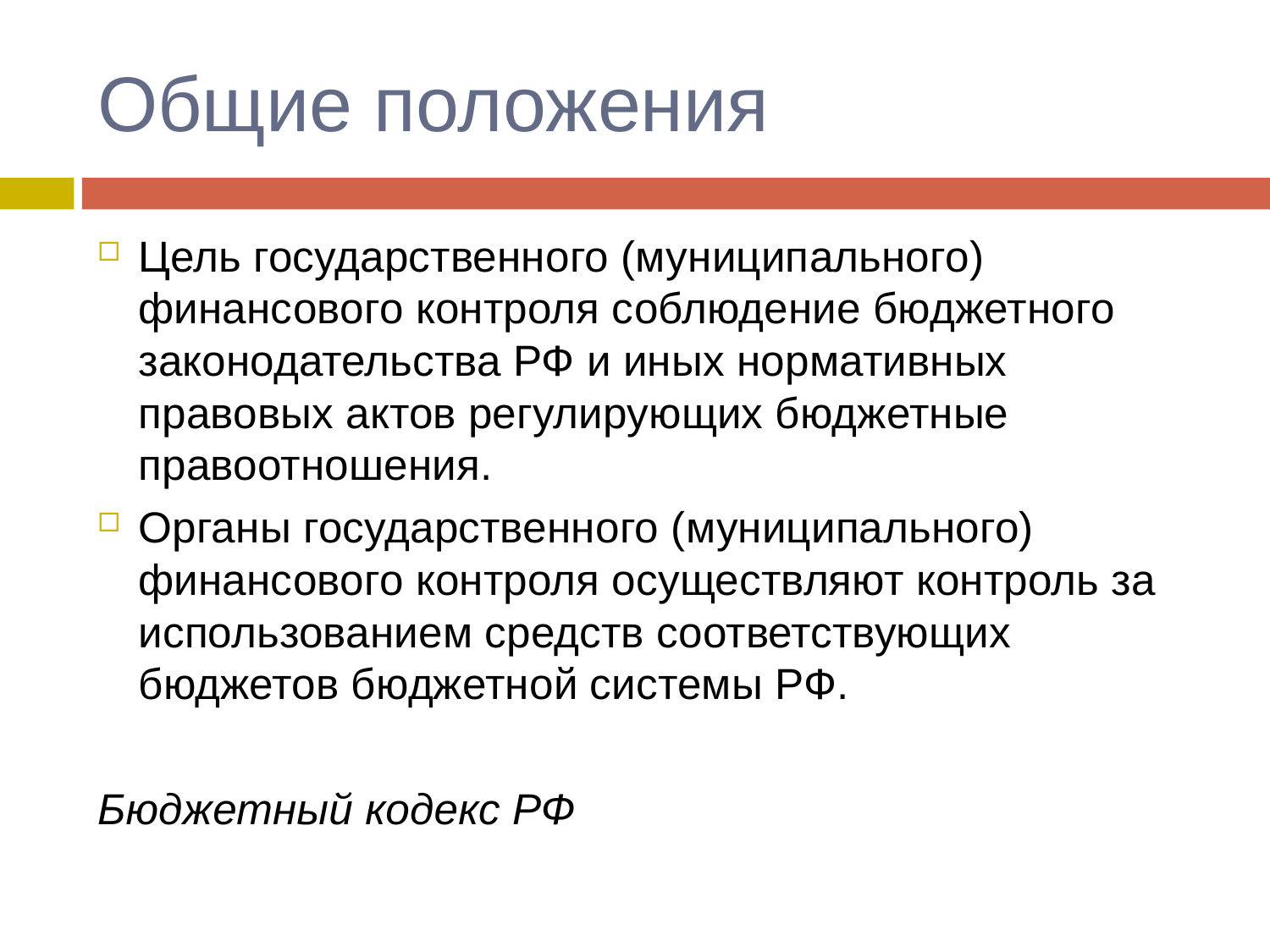

# Общие положения
Цель государственного (муниципального) финансового контроля соблюдение бюджетного законодательства РФ и иных нормативных правовых актов регулирующих бюджетные правоотношения.
Органы государственного (муниципального) финансового контроля осуществляют контроль за использованием средств соответствующих бюджетов бюджетной системы РФ.

Бюджетный кодекс РФ